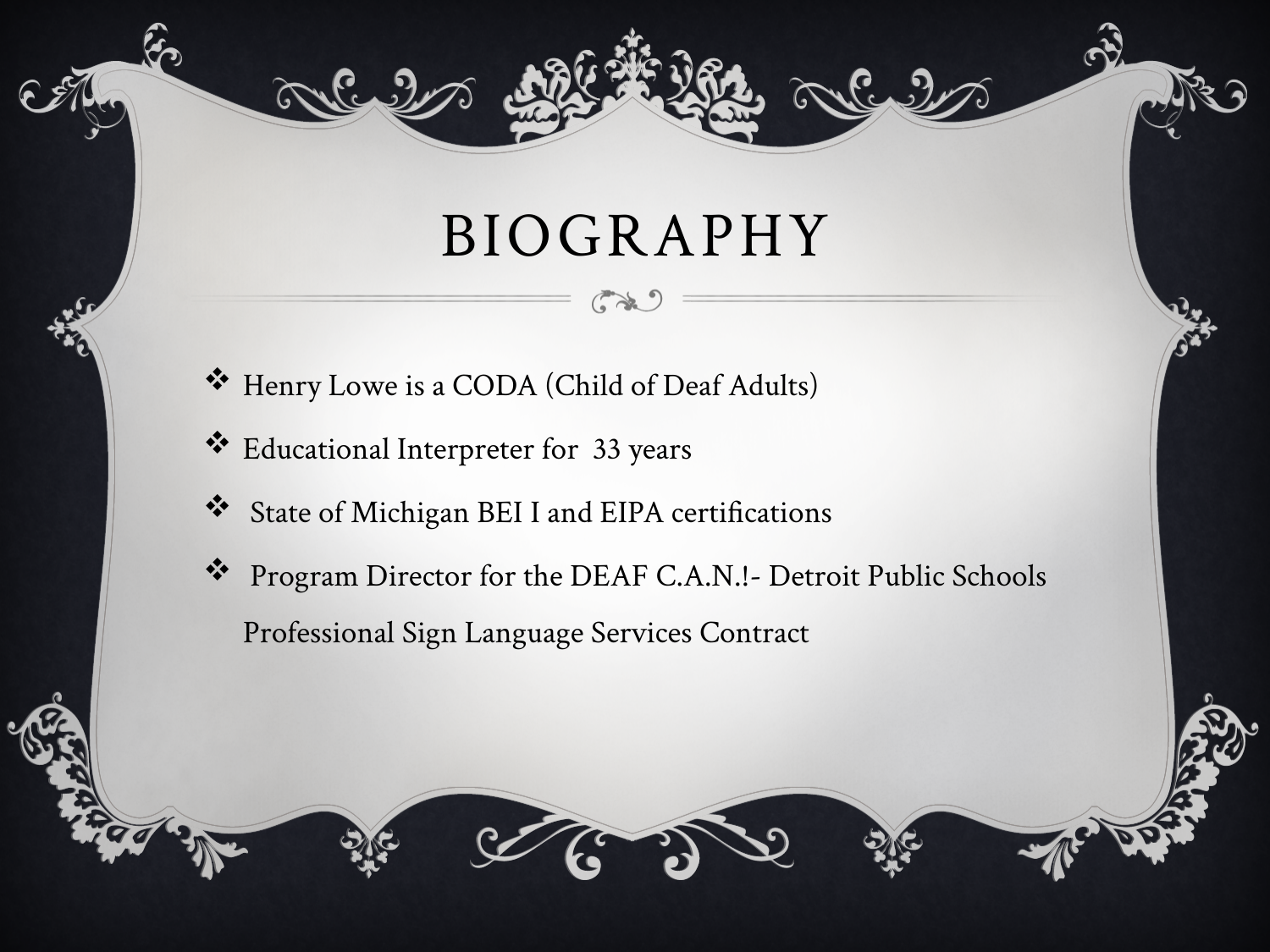

# BiographY
Henry Lowe is a CODA (Child of Deaf Adults)
Educational Interpreter for  33 years
 State of Michigan BEI I and EIPA certifications
 Program Director for the DEAF C.A.N.!- Detroit Public Schools Professional Sign Language Services Contract